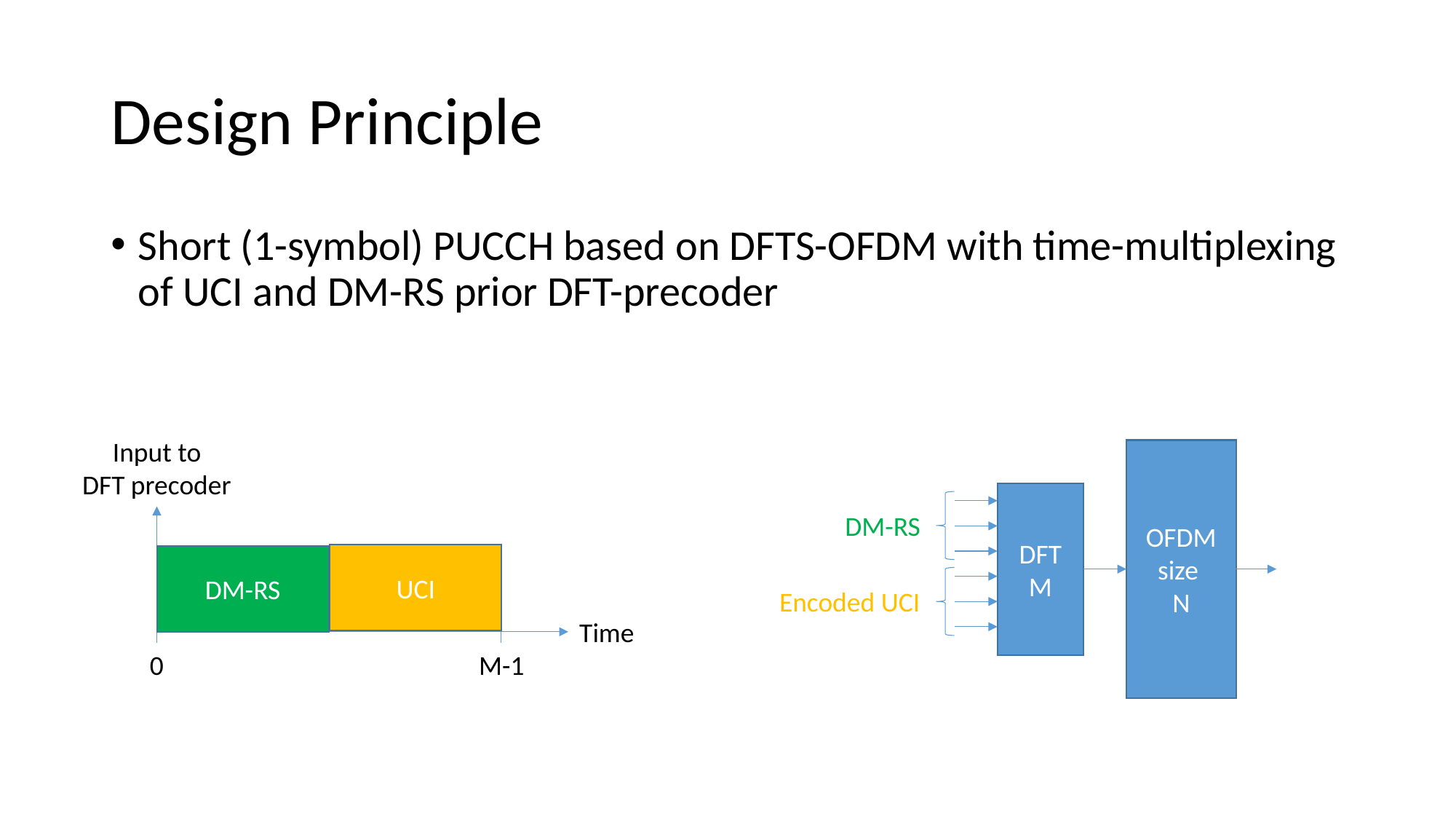

# Design Principle
Short (1-symbol) PUCCH based on DFTS-OFDM with time-multiplexing of UCI and DM-RS prior DFT-precoder
Input to
DFT precoder
UCI
DM-RS
Time
0
M-1
OFDM size
N
DFT
M

DM-RS

Encoded UCI